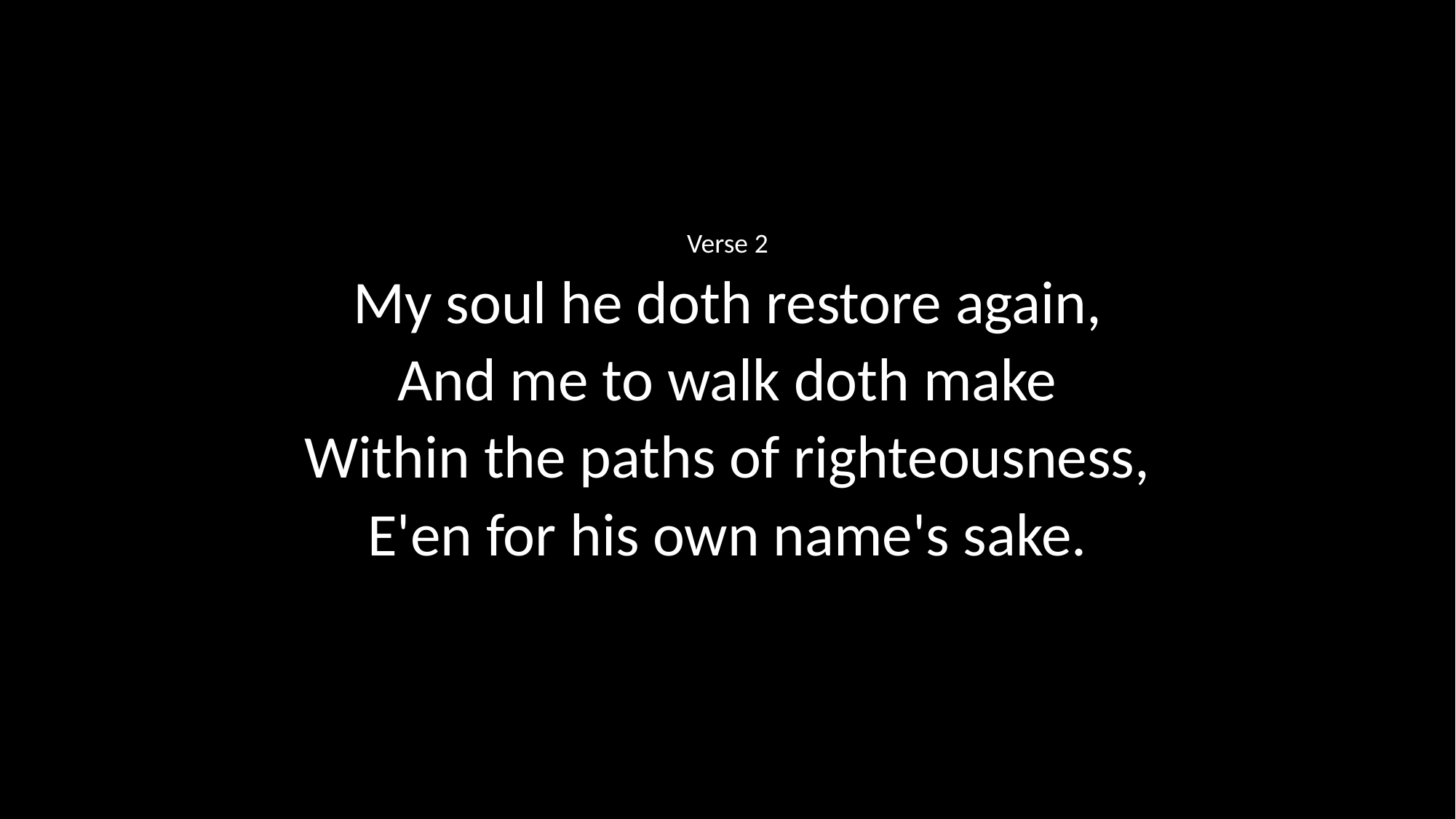

Verse 2
My soul he doth restore again,
And me to walk doth make
Within the paths of righteousness,
E'en for his own name's sake.